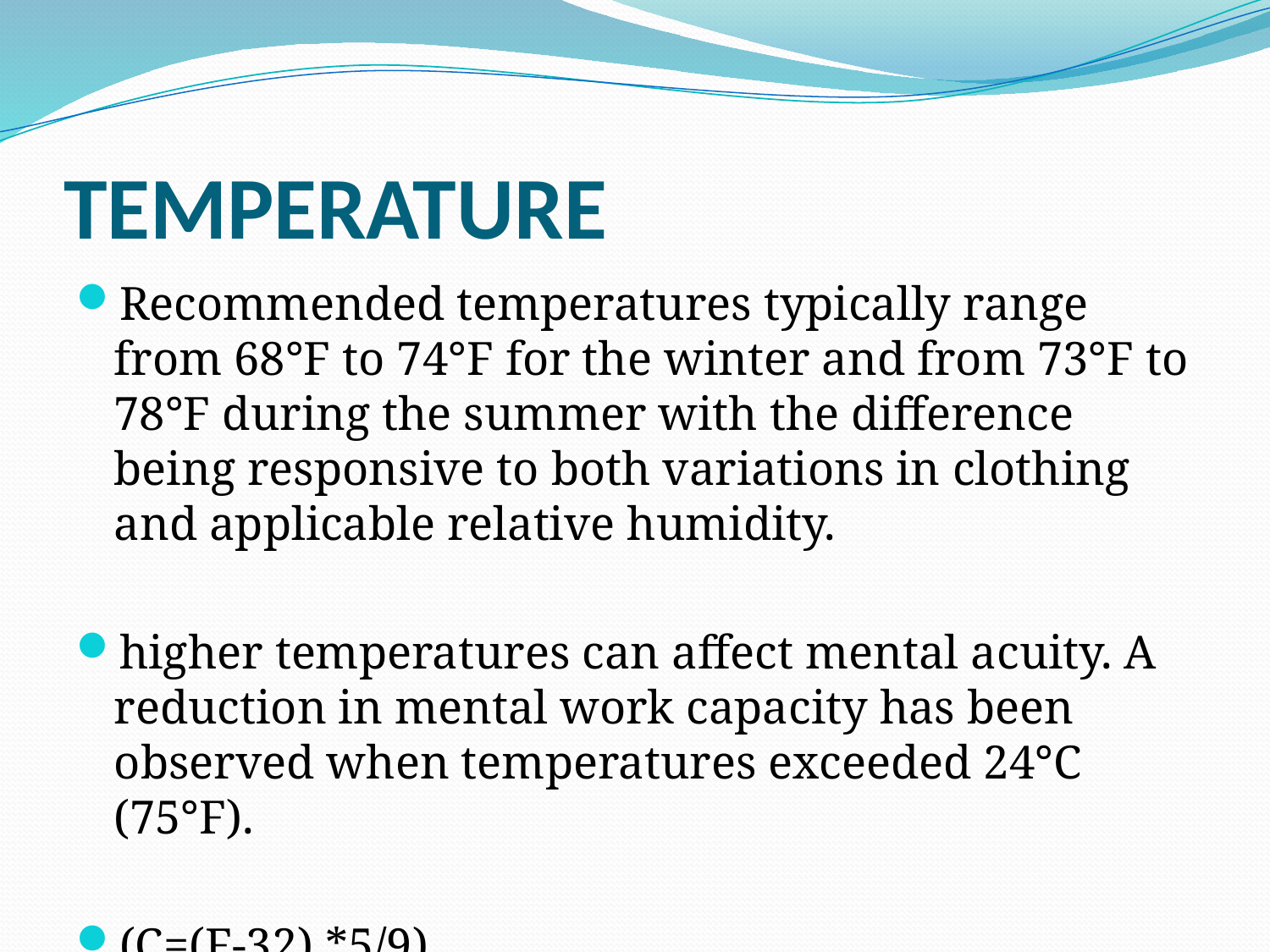

# TEMPERATURE
Recommended temperatures typically range from 68°F to 74°F for the winter and from 73°F to 78°F during the summer with the difference being responsive to both variations in clothing and applicable relative humidity.

higher temperatures can affect mental acuity. A reduction in mental work capacity has been observed when temperatures exceeded 24°C (75°F).

(C=(F-32) *5/9)